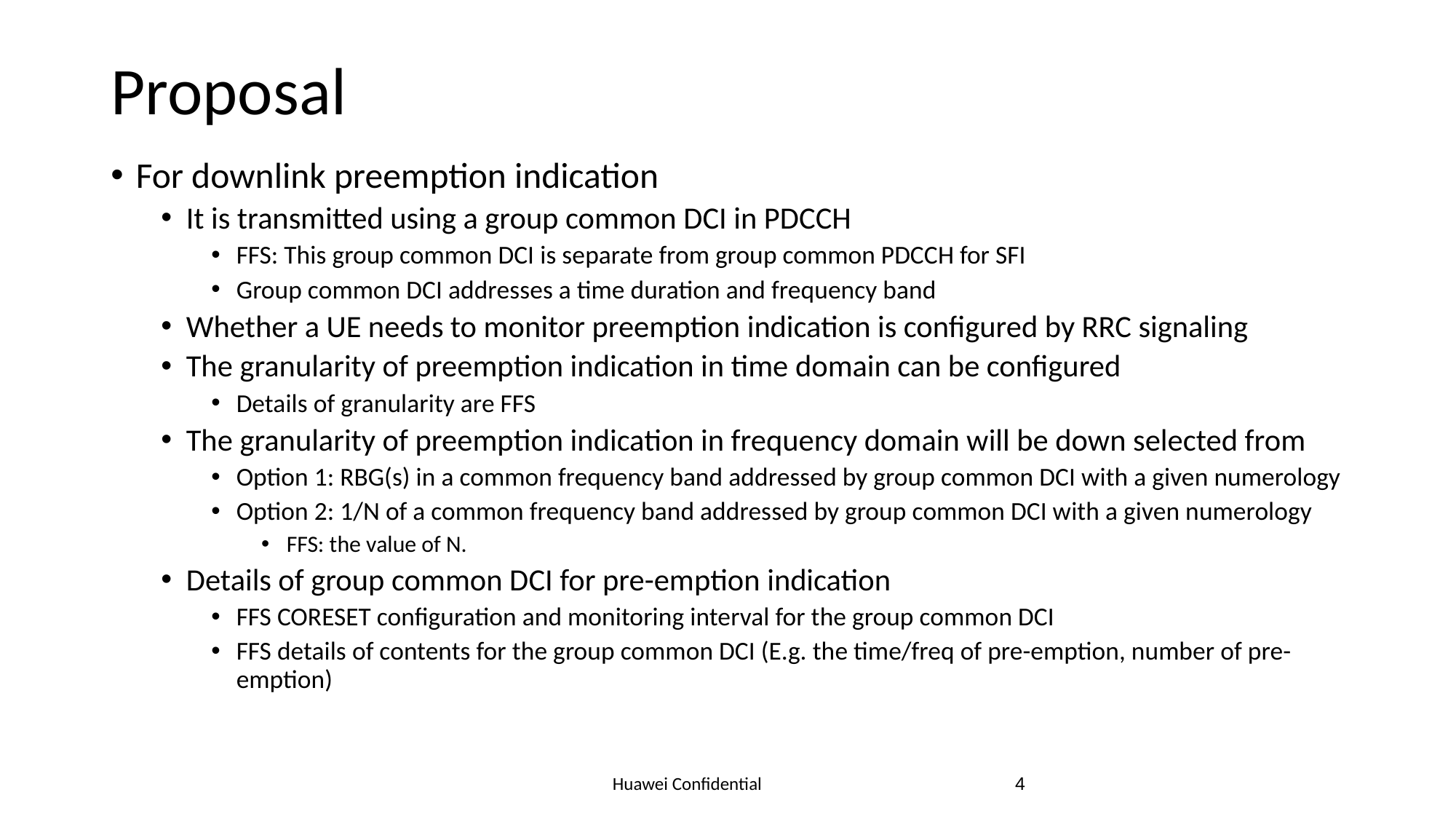

# Proposal
For downlink preemption indication
It is transmitted using a group common DCI in PDCCH
FFS: This group common DCI is separate from group common PDCCH for SFI
Group common DCI addresses a time duration and frequency band
Whether a UE needs to monitor preemption indication is configured by RRC signaling
The granularity of preemption indication in time domain can be configured
Details of granularity are FFS
The granularity of preemption indication in frequency domain will be down selected from
Option 1: RBG(s) in a common frequency band addressed by group common DCI with a given numerology
Option 2: 1/N of a common frequency band addressed by group common DCI with a given numerology
FFS: the value of N.
Details of group common DCI for pre-emption indication
FFS CORESET configuration and monitoring interval for the group common DCI
FFS details of contents for the group common DCI (E.g. the time/freq of pre-emption, number of pre-emption)